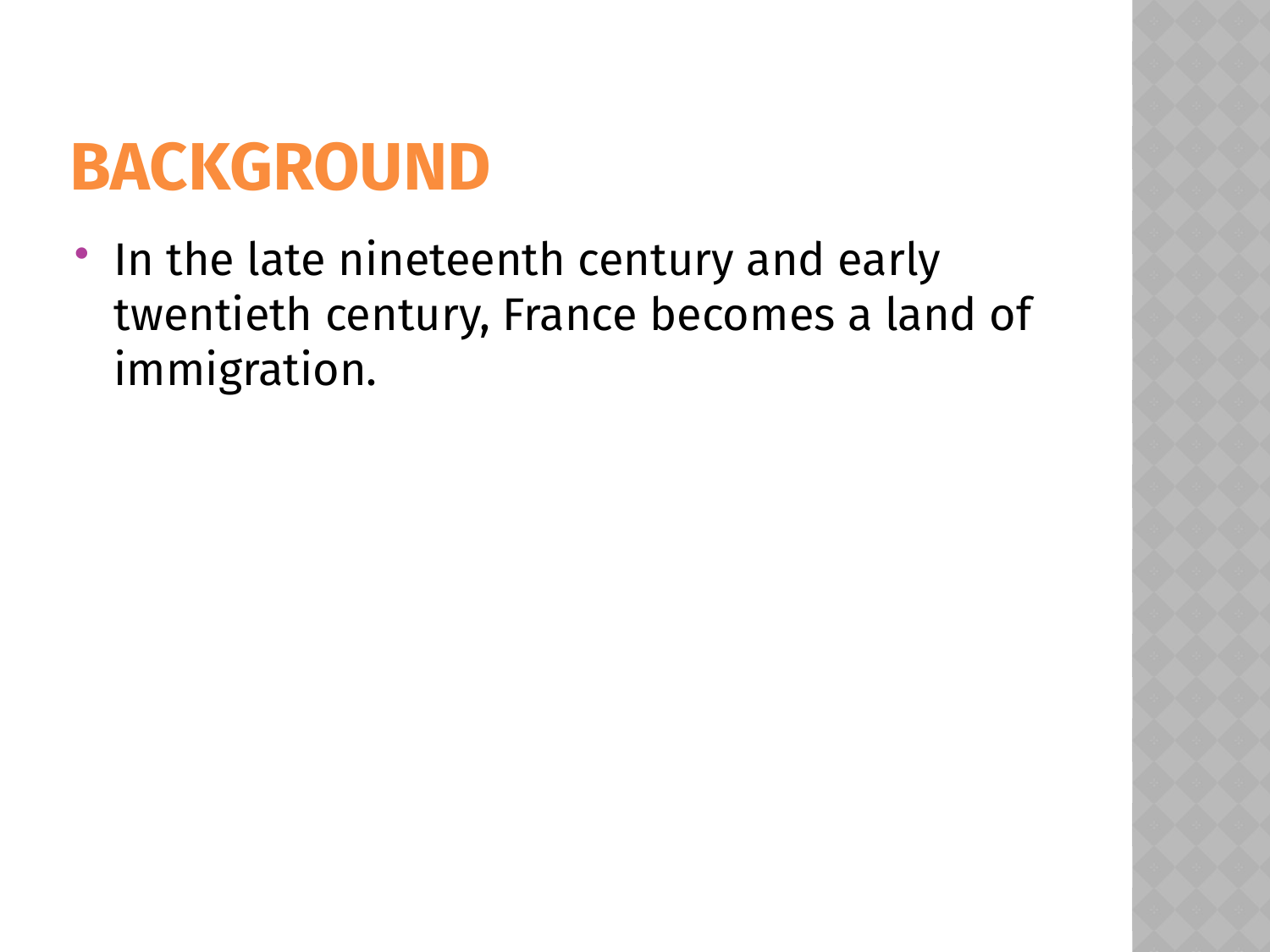

# Background
In the late nineteenth century and early twentieth century, France becomes a land of immigration.